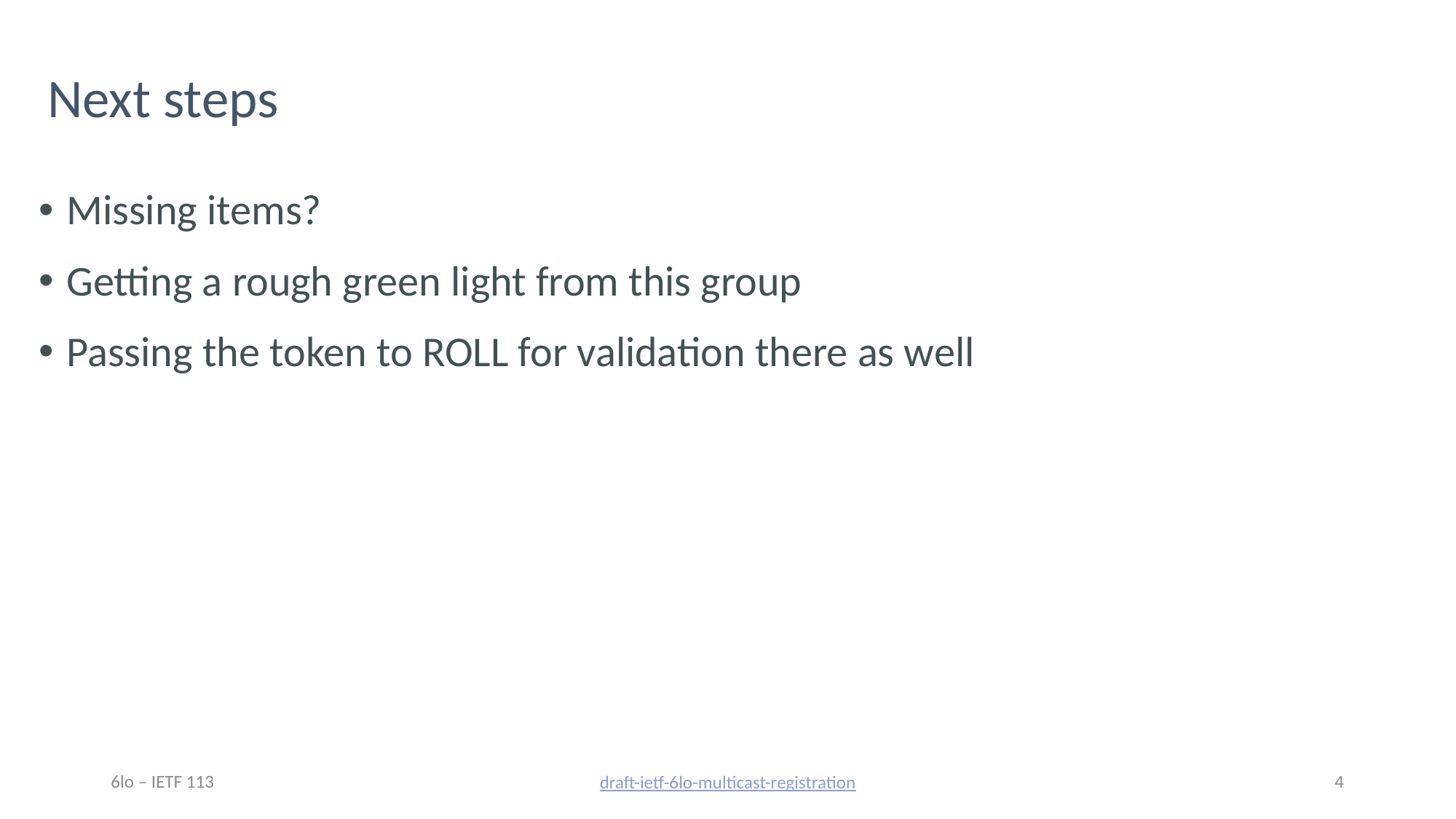

# Next steps
Missing items?
Getting a rough green light from this group
Passing the token to ROLL for validation there as well